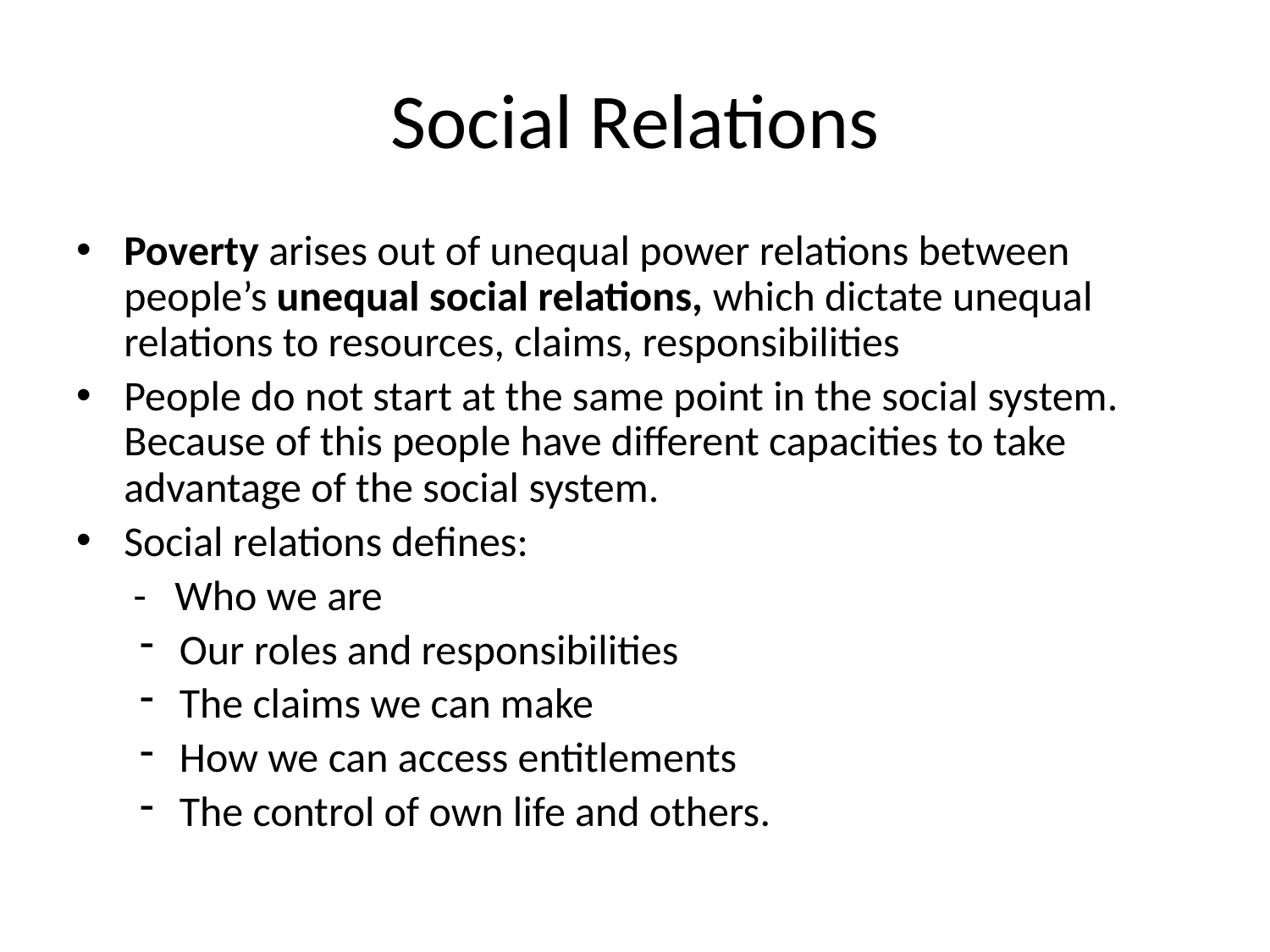

# Social Relations
Poverty arises out of unequal power relations between people’s unequal social relations, which dictate unequal relations to resources, claims, responsibilities
People do not start at the same point in the social system. Because of this people have different capacities to take advantage of the social system.
Social relations defines:
	 -   Who we are
Our roles and responsibilities
The claims we can make
How we can access entitlements
The control of own life and others.